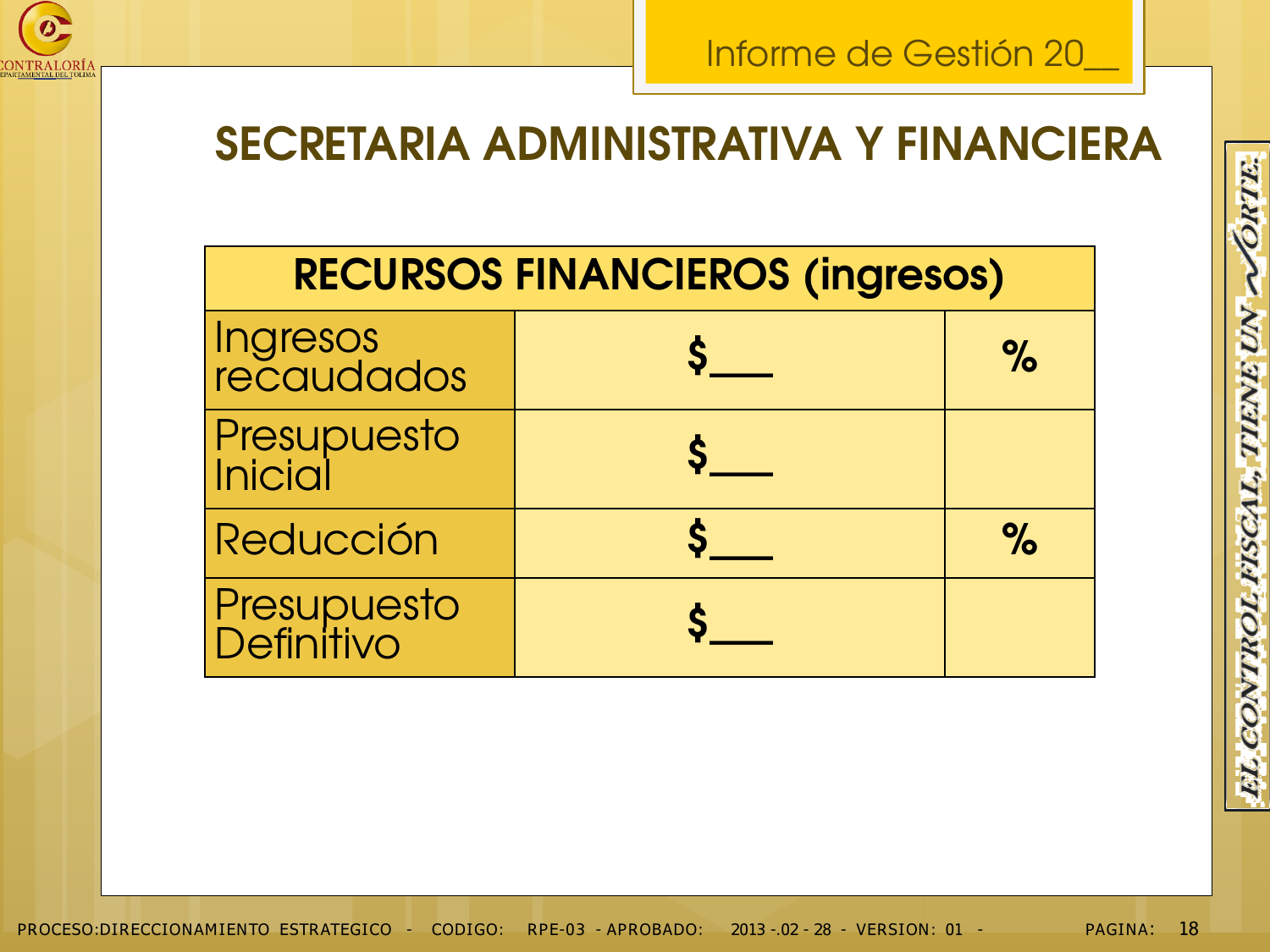

# SECRETARIA ADMINISTRATIVA Y FINANCIERA
| RECURSOS FINANCIEROS (ingresos) |  |  |
| --- | --- | --- |
| Ingresos recaudados | $\_\_\_ | % |
| Presupuesto Inicial | $\_\_\_ |  |
| Reducción | $\_\_\_ | % |
| Presupuesto Definitivo | $\_\_\_ |  |